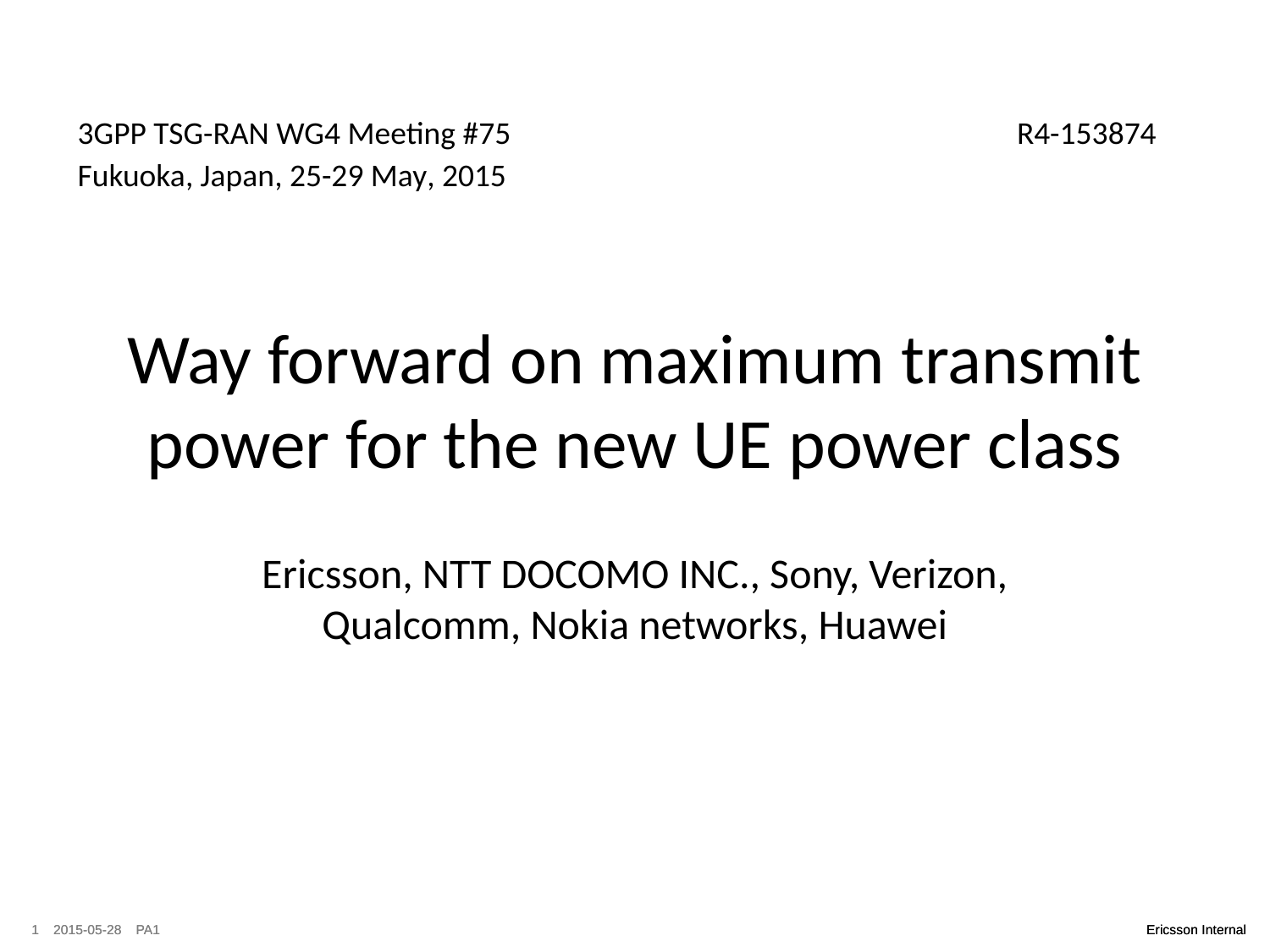

3GPP TSG-RAN WG4 Meeting #75				       R4-153874
Fukuoka, Japan, 25-29 May, 2015
# Way forward on maximum transmit power for the new UE power class
Ericsson, NTT DOCOMO INC., Sony, Verizon, Qualcomm, Nokia networks, Huawei